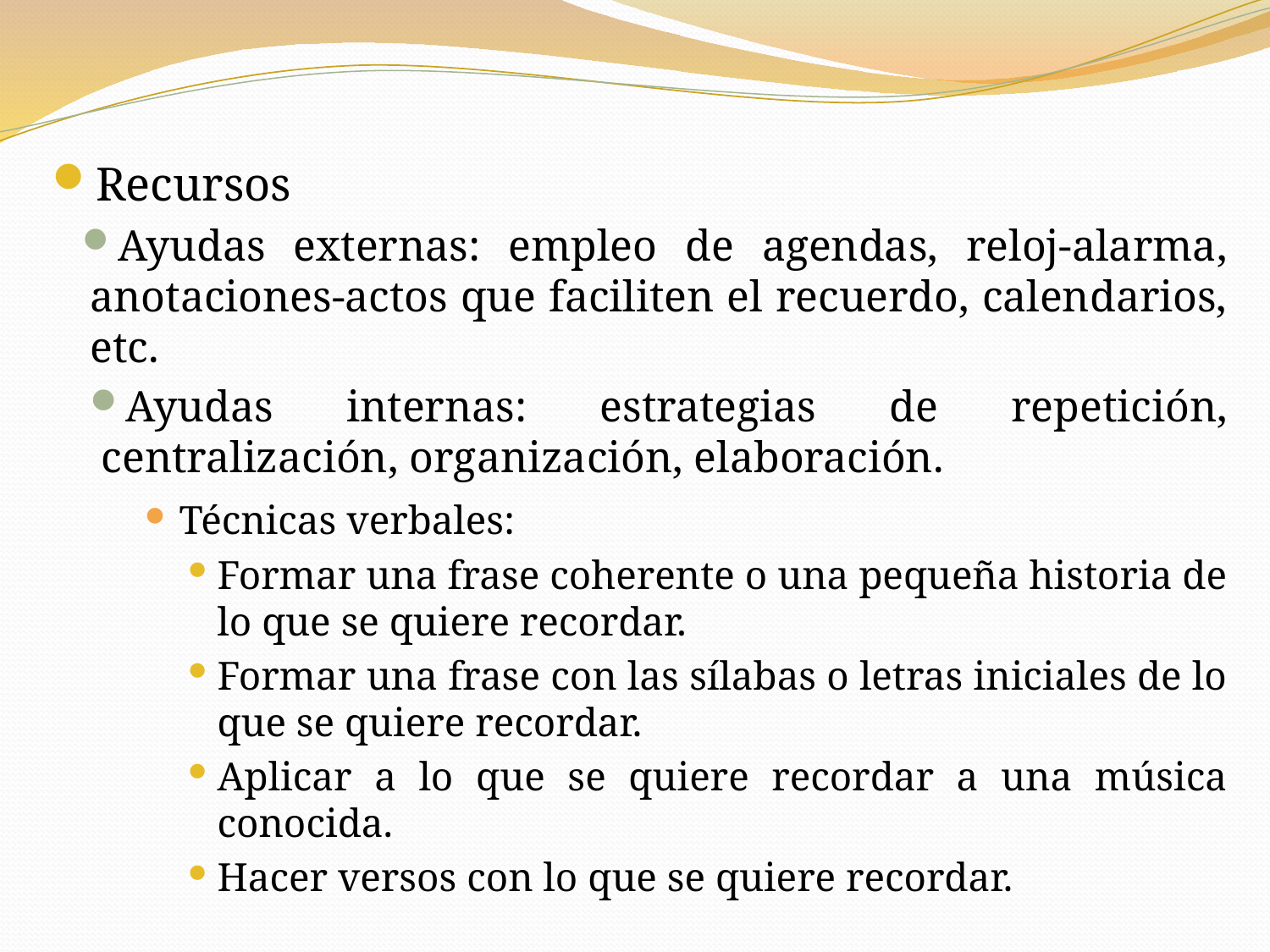

Recursos
Ayudas externas: empleo de agendas, reloj-alarma, anotaciones-actos que faciliten el recuerdo, calendarios, etc.
Ayudas internas: estrategias de repetición, centralización, organización, elaboración.

Técnicas verbales:
Formar una frase coherente o una pequeña historia de lo que se quiere recordar.
Formar una frase con las sílabas o letras iniciales de lo que se quiere recordar.
Aplicar a lo que se quiere recordar a una música conocida.
Hacer versos con lo que se quiere recordar.